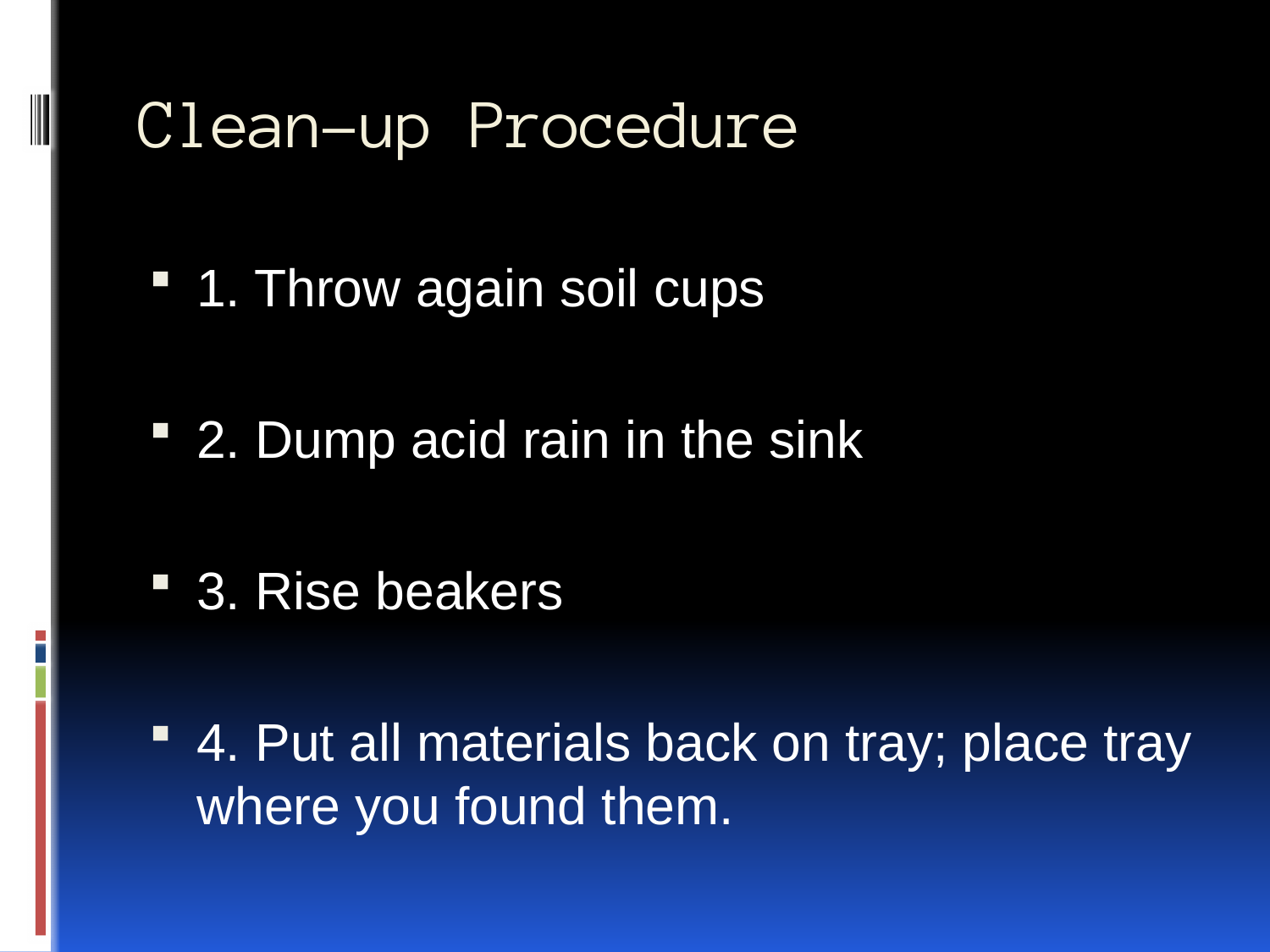

# Clean-up Procedure
1. Throw again soil cups

2. Dump acid rain in the sink

3. Rise beakers

4. Put all materials back on tray; place tray where you found them.